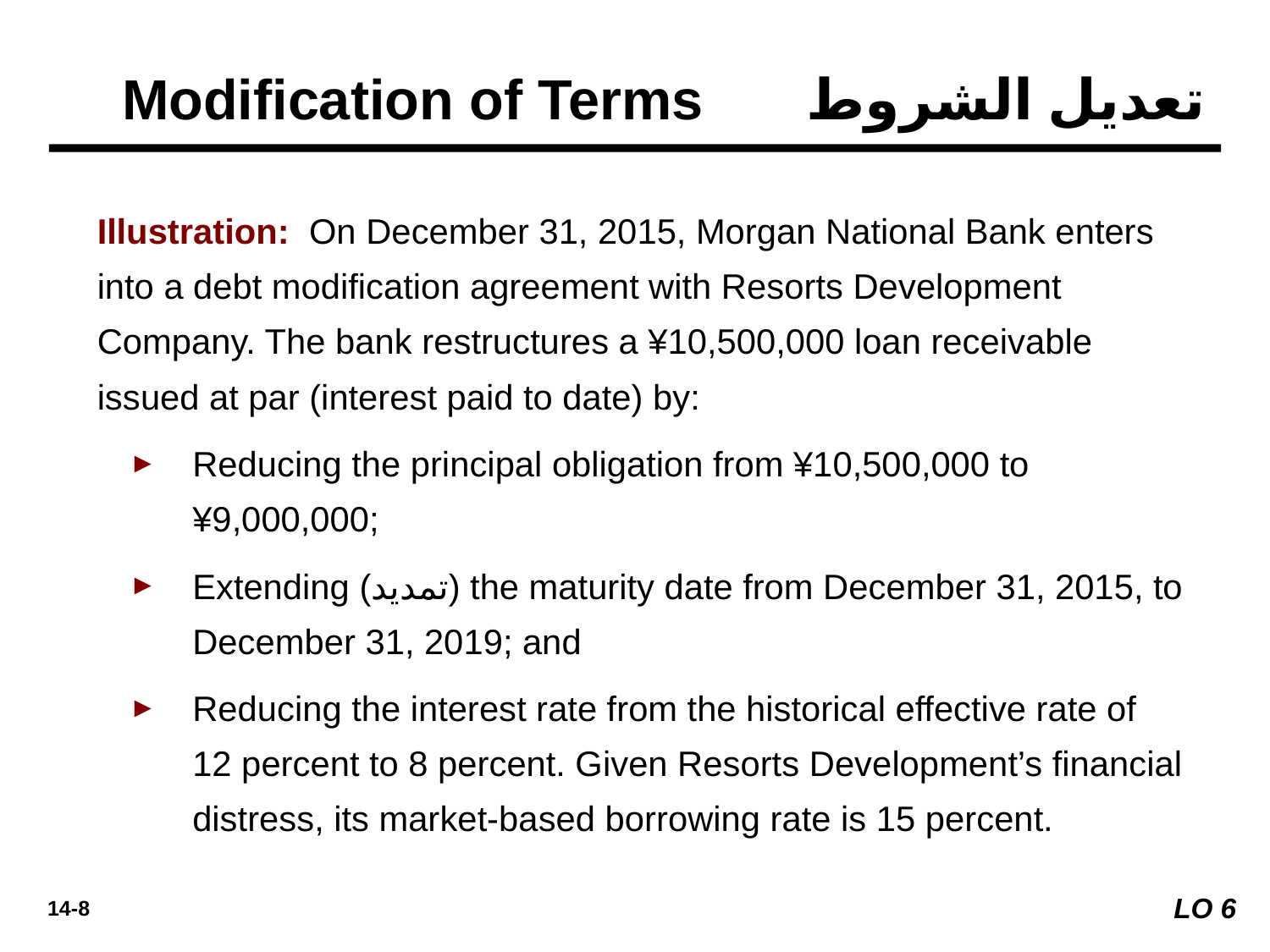

تعديل الشروط       Modification of Terms

Illustration:  On December 31, 2015, Morgan National Bank enters into a debt modification agreement with Resorts Development Company. The bank restructures a ¥10,500,000 loan receivable issued at par (interest paid to date) by:
Reducing the principal obligation from ¥10,500,000 to ¥9,000,000;
Extending (تمديد) the maturity date from December 31, 2015, to December 31, 2019; and
Reducing the interest rate from the historical effective rate of 12 percent to 8 percent. Given Resorts Development’s financial distress, its market-based borrowing rate is 15 percent.
LO 6